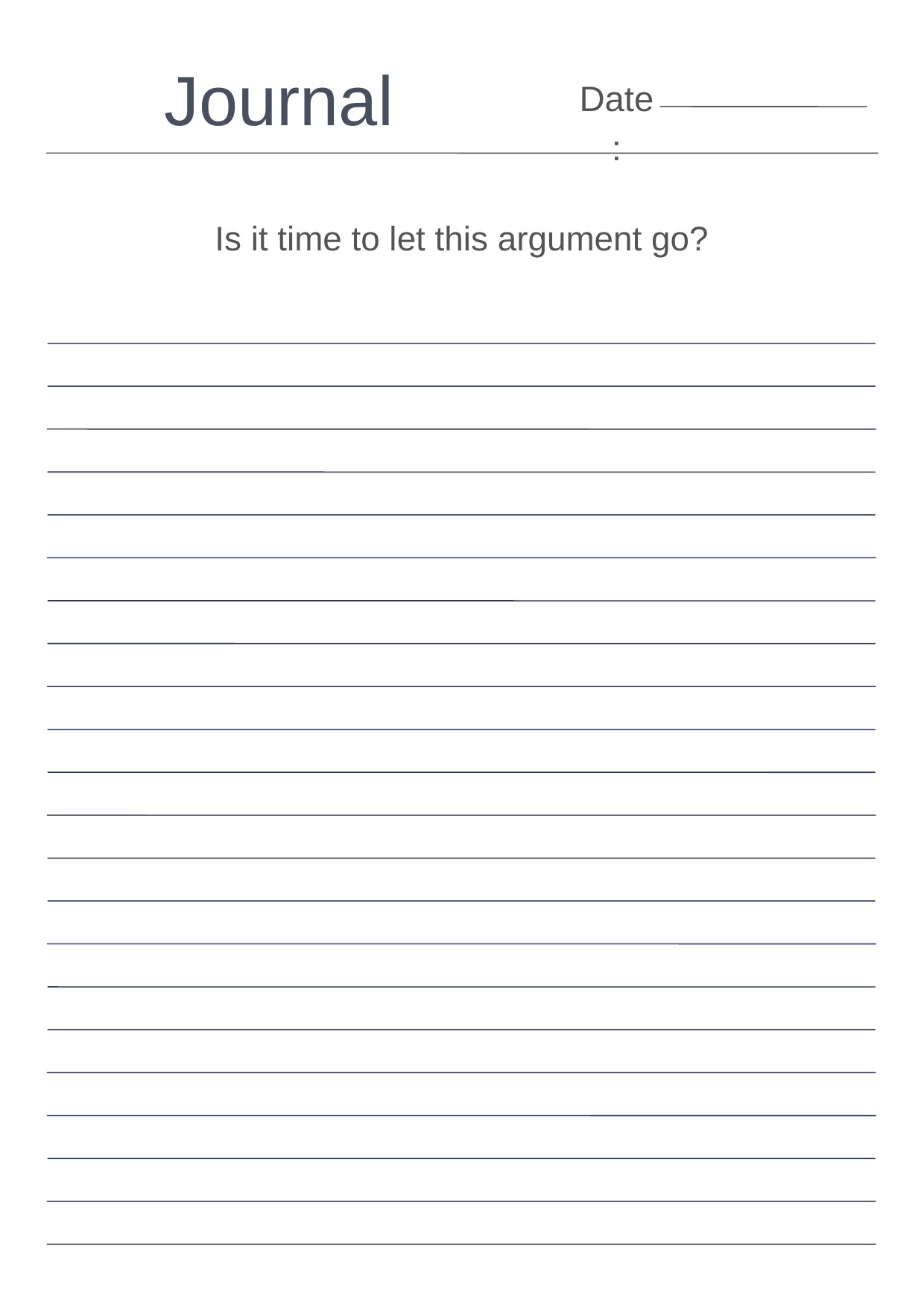

Journal
Date:

Is it time to let this argument go?